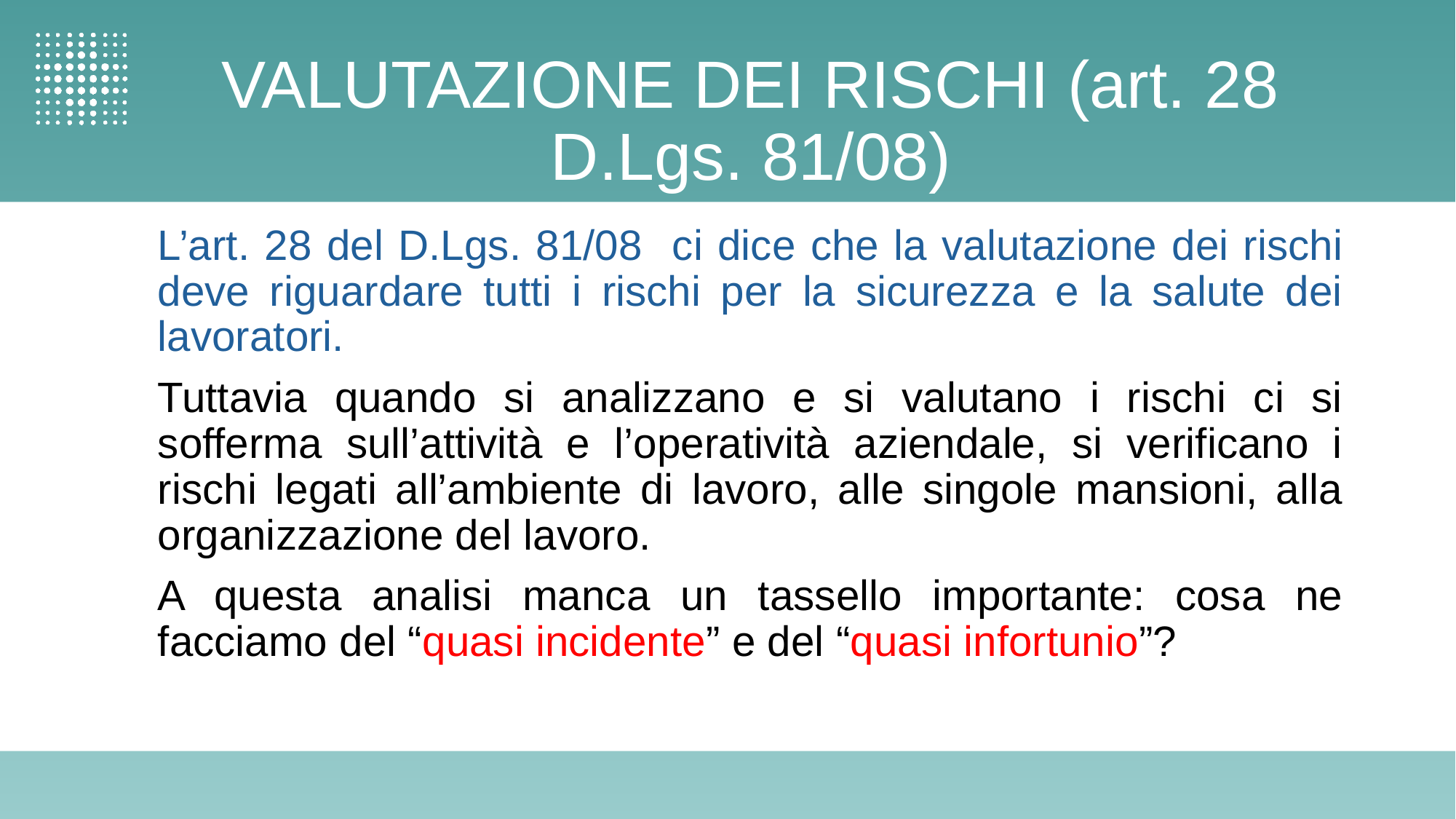

# VALUTAZIONE DEI RISCHI (art. 28 D.Lgs. 81/08)
L’art. 28 del D.Lgs. 81/08  ci dice che la valutazione dei rischi deve riguardare tutti i rischi per la sicurezza e la salute dei lavoratori.
Tuttavia quando si analizzano e si valutano i rischi ci si sofferma sull’attività e l’operatività aziendale, si verificano i rischi legati all’ambiente di lavoro, alle singole mansioni, alla organizzazione del lavoro.
A questa analisi manca un tassello importante: cosa ne facciamo del “quasi incidente” e del “quasi infortunio”?